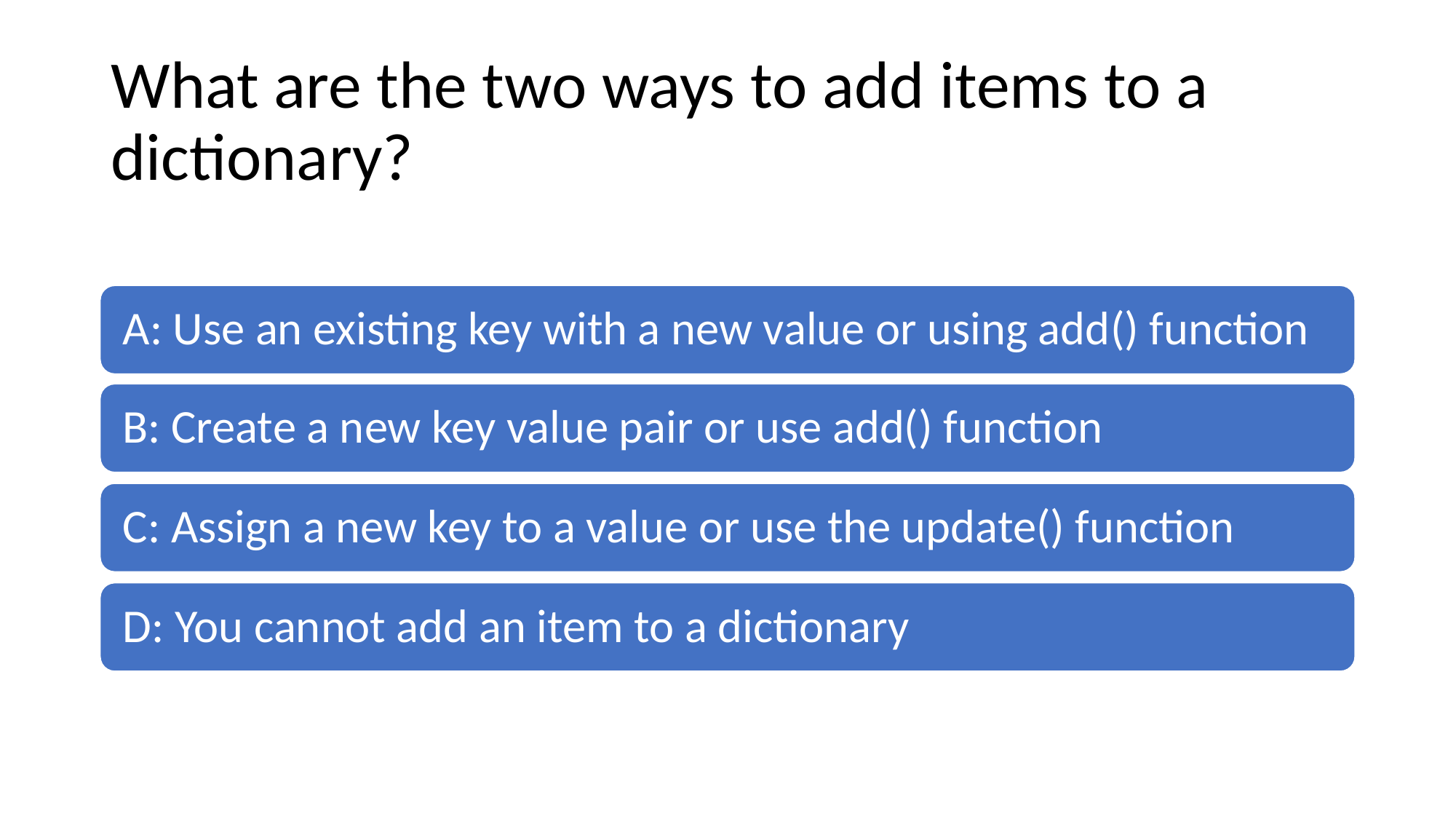

# What are the two ways to add items to a dictionary?
A: Use an existing key with a new value or using add() function
B: Create a new key value pair or use add() function
C: Assign a new key to a value or use the update() function
D: You cannot add an item to a dictionary